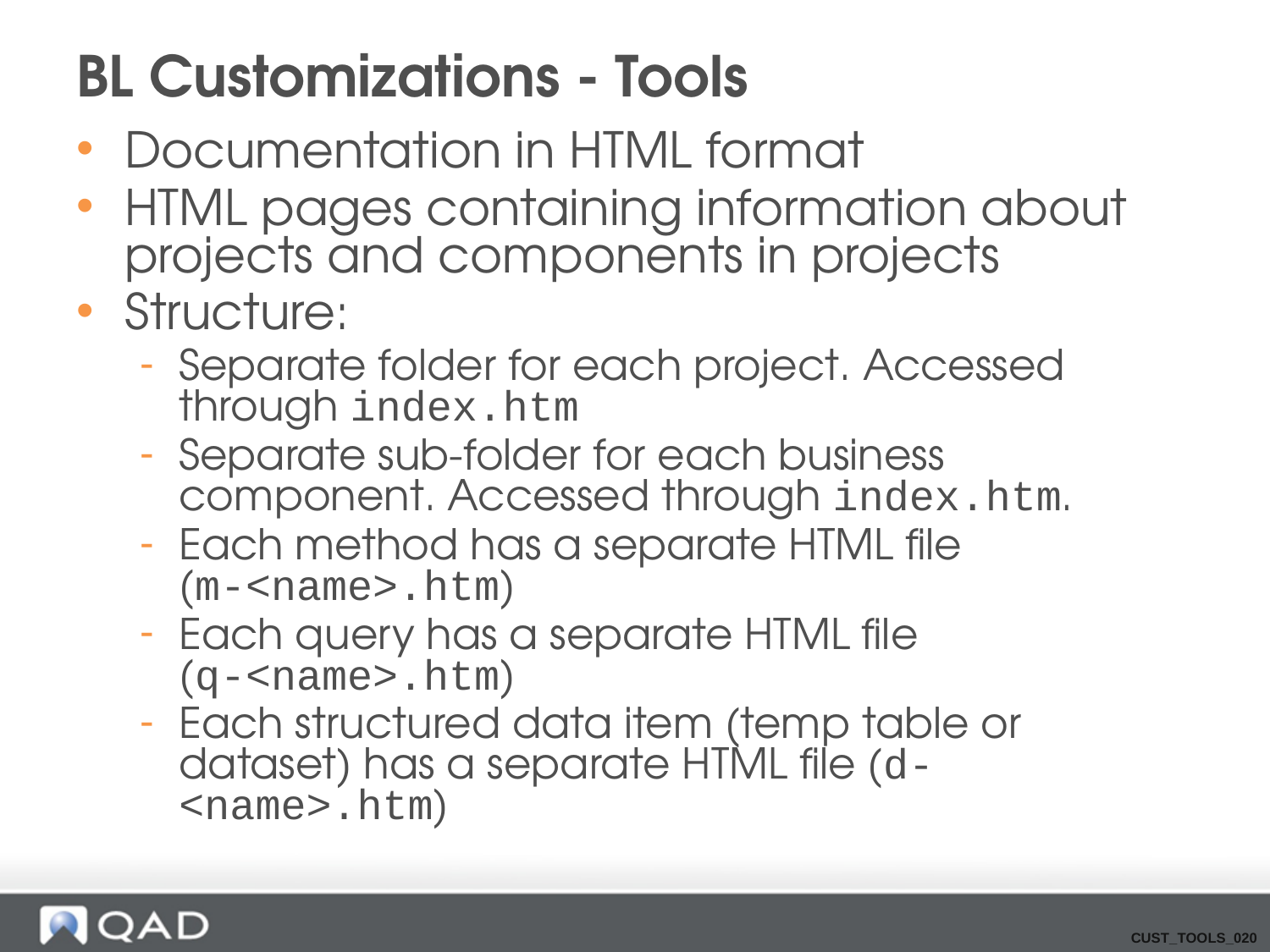

# BL Customizations - Tools
Documentation in HTML format
HTML pages containing information about projects and components in projects
Structure:
Separate folder for each project. Accessed through index.htm
Separate sub-folder for each business component. Accessed through index.htm.
Each method has a separate HTML file
(m-<name>.htm)
Each query has a separate HTML file
(q-<name>.htm)
Each structured data item (temp table or dataset) has a separate HTML file (d-<name>.htm)
CUST_TOOLS_020